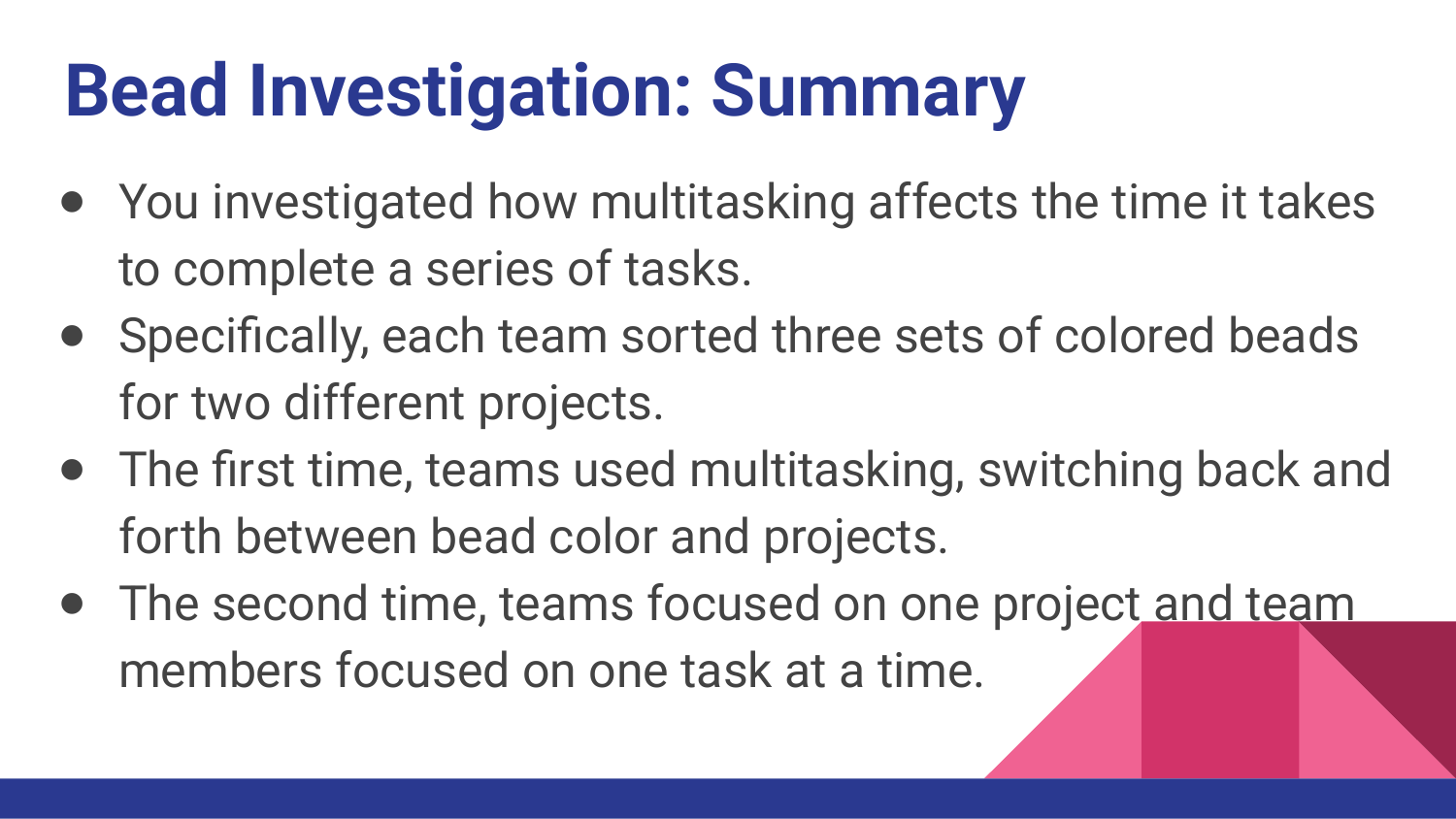

# Bead Investigation: Summary
You investigated how multitasking affects the time it takes to complete a series of tasks.
Specifically, each team sorted three sets of colored beads for two different projects.
The first time, teams used multitasking, switching back and forth between bead color and projects.
The second time, teams focused on one project and team members focused on one task at a time.